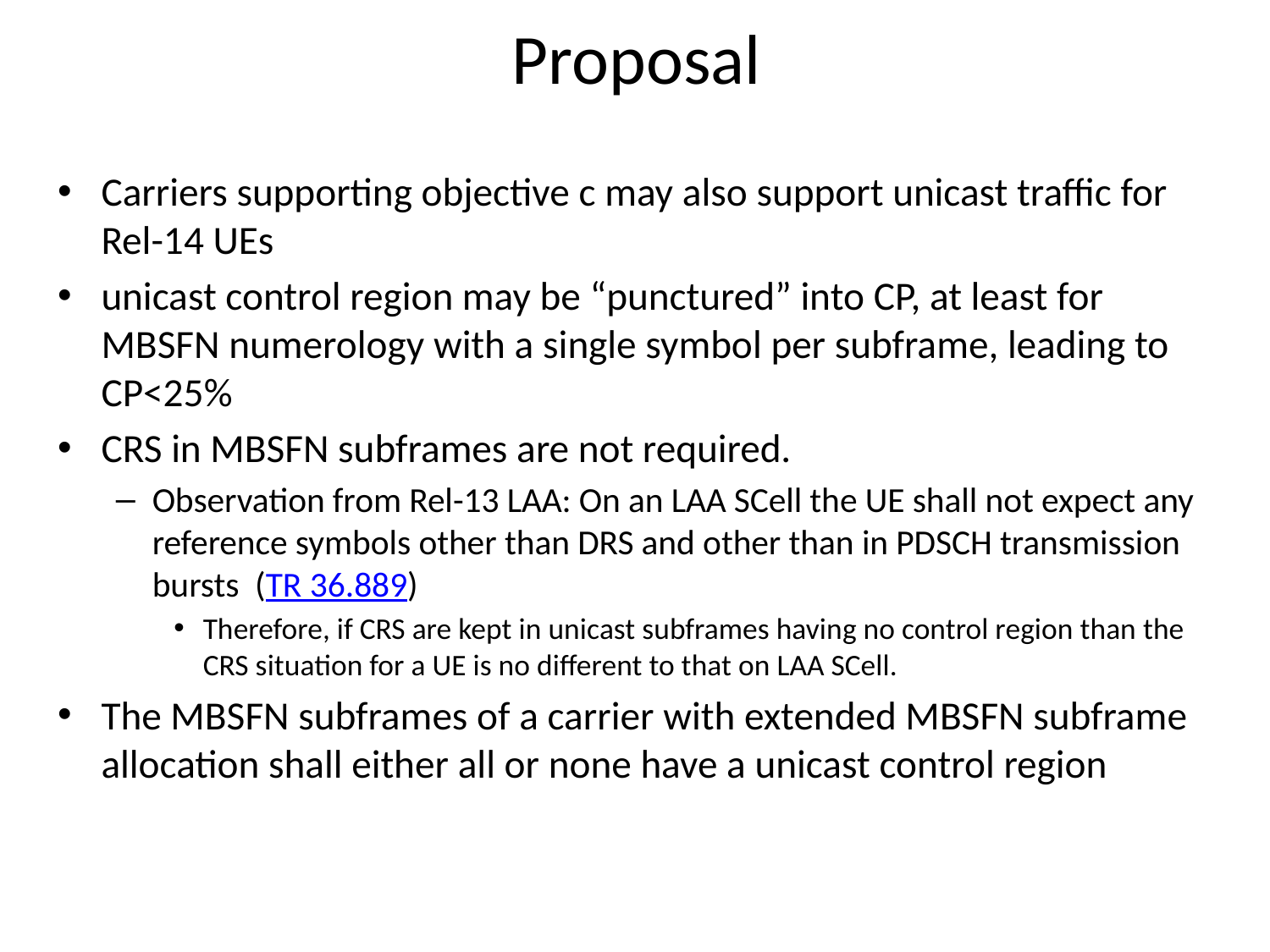

# Proposal
Carriers supporting objective c may also support unicast traffic for Rel-14 UEs
unicast control region may be “punctured” into CP, at least for MBSFN numerology with a single symbol per subframe, leading to CP<25%
CRS in MBSFN subframes are not required.
Observation from Rel-13 LAA: On an LAA SCell the UE shall not expect any reference symbols other than DRS and other than in PDSCH transmission bursts  (TR 36.889)
Therefore, if CRS are kept in unicast subframes having no control region than the CRS situation for a UE is no different to that on LAA SCell.
The MBSFN subframes of a carrier with extended MBSFN subframe allocation shall either all or none have a unicast control region